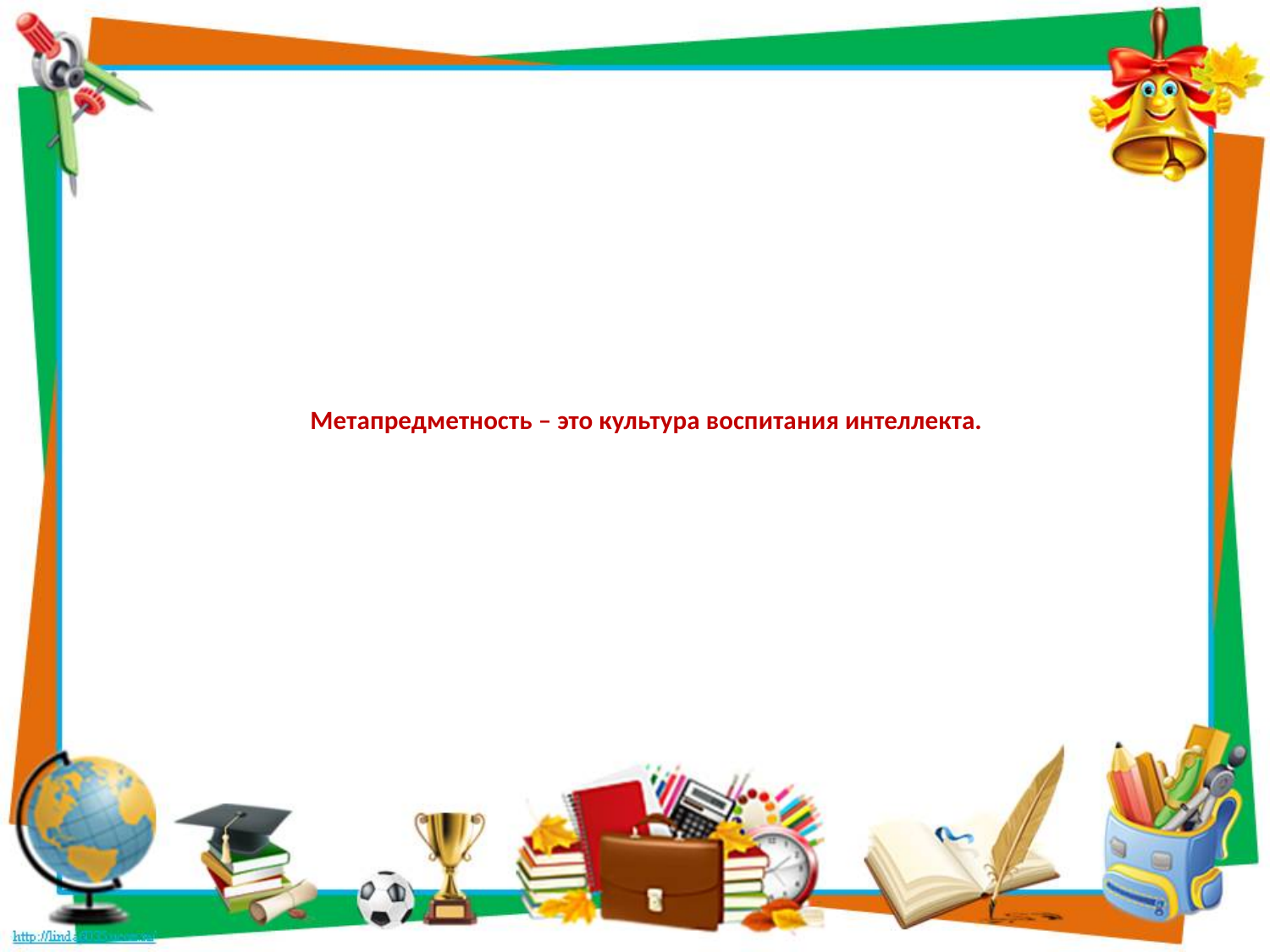

# Метапредметность – это культура воспитания интеллекта.